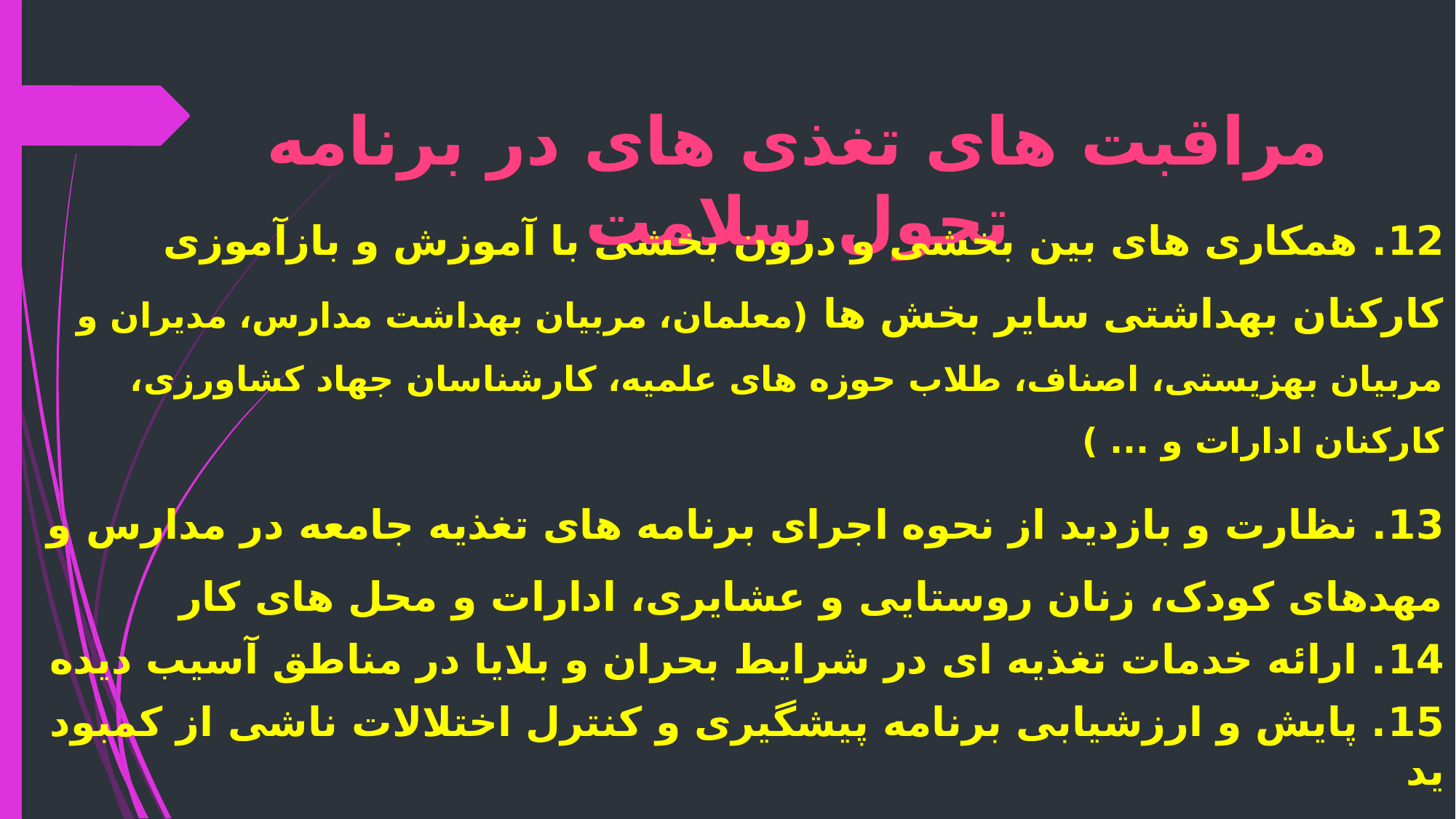

# مراقبت های تغذی های در برنامه تحول سلامت
12. همکاری های بین بخشی و درون بخشی با آموزش و بازآموزی کارکنان بهداشتی سایر بخش ها (معلمان، مربیان بهداشت مدارس، مدیران و مربیان بهزیستی، اصناف، طلاب حوزه های علمیه، کارشناسان جهاد کشاورزی، کارکنان ادارات و ... )
13. نظارت و بازدید از نحوه اجرای برنامه های تغذیه جامعه در مدارس و مهدهای کودک، زنان روستایی و عشایری، ادارات و محل های کار
14. ارائه خدمات تغذیه ای در شرایط بحران و بلایا در مناطق آسیب دیده
15. پایش و ارزشیابی برنامه پیشگیری و کنترل اختلالات ناشی از کمبود ید